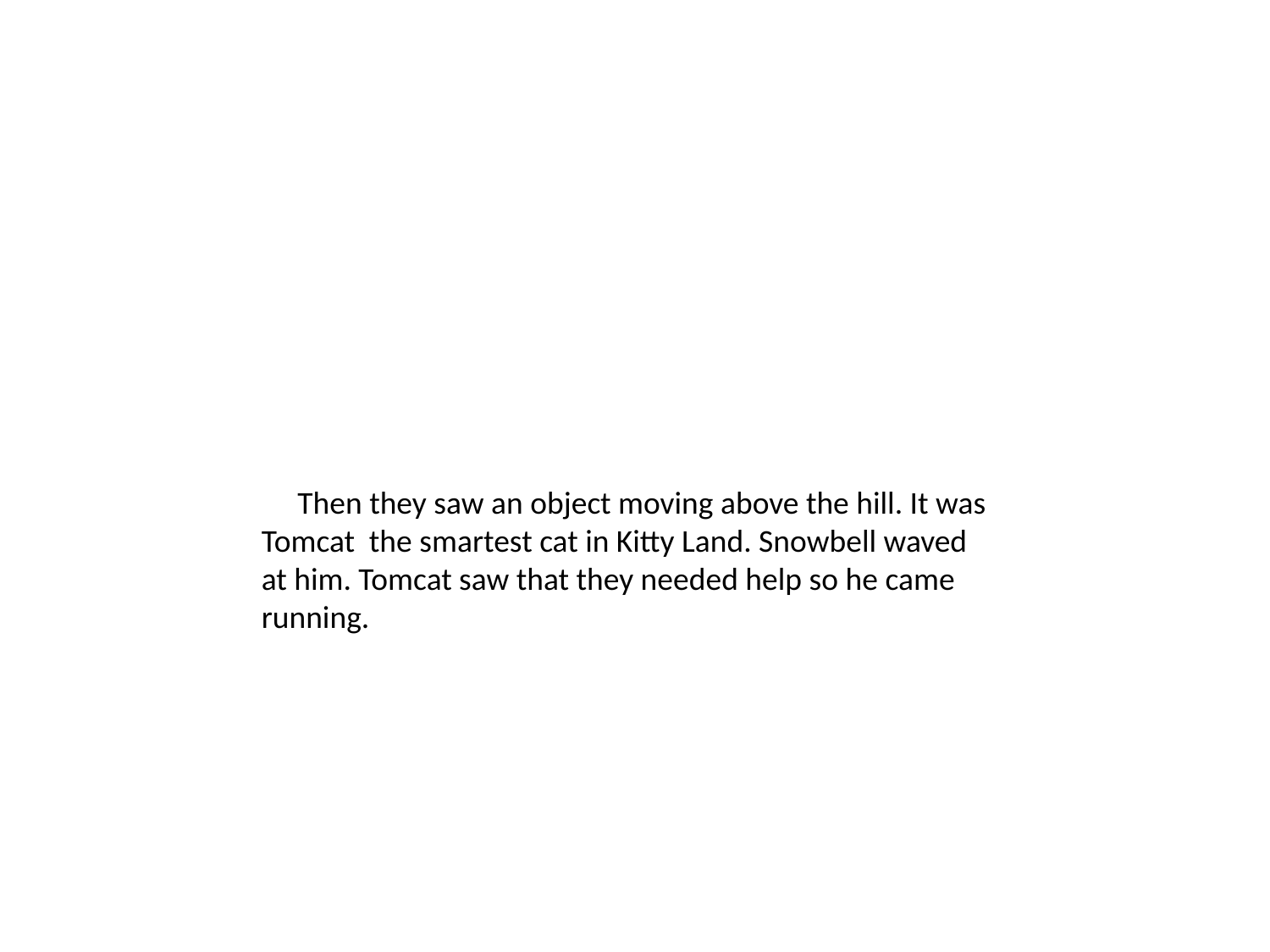

Then they saw an object moving above the hill. It was Tomcat  the smartest cat in Kitty Land. Snowbell waved at him. Tomcat saw that they needed help so he came running.